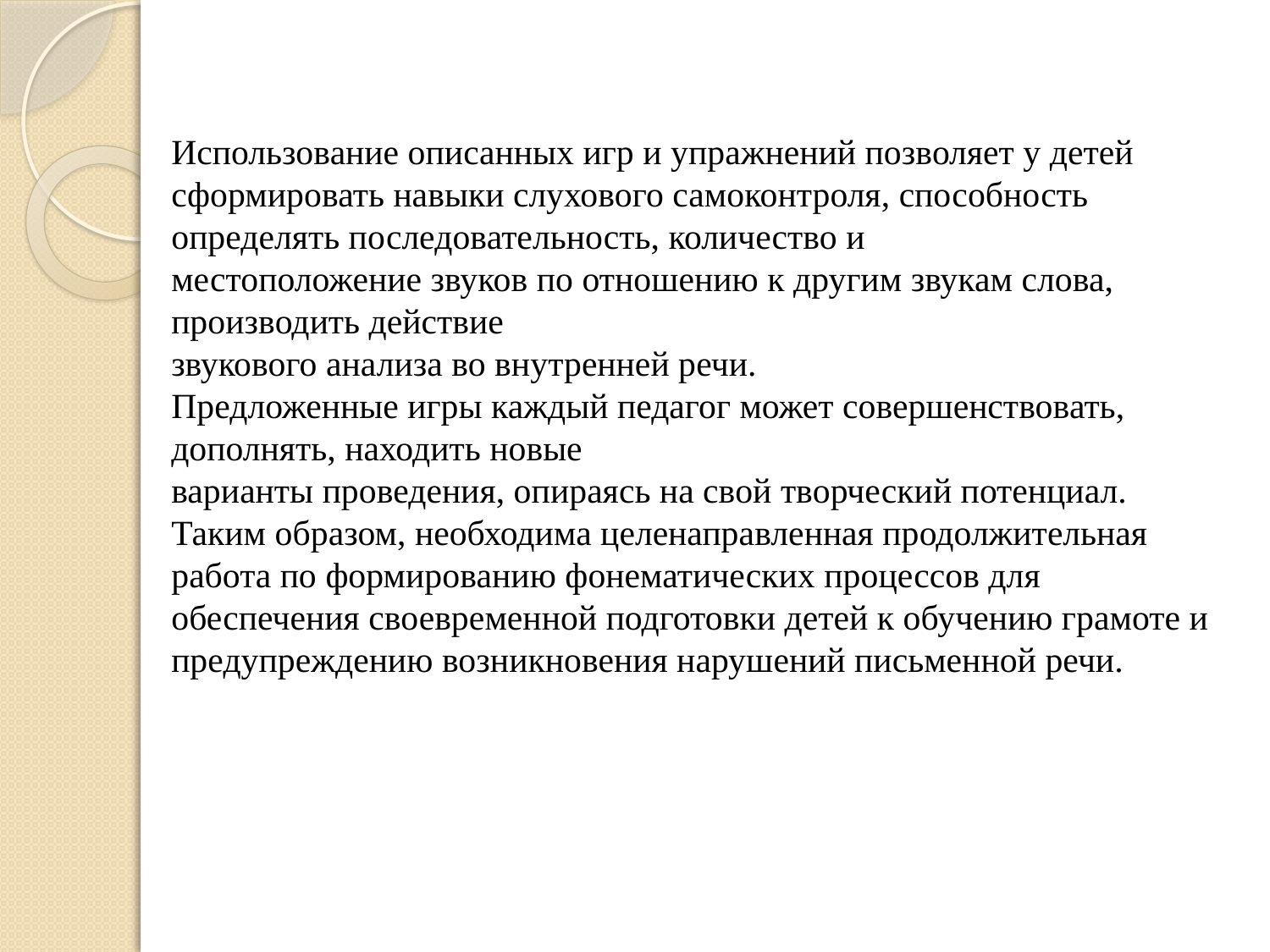

# Использование описанных игр и упражнений позволяет у детей сформировать навыки слухового самоконтроля, способность определять последовательность, количество и местоположение звуков по отношению к другим звукам слова, производить действие звукового анализа во внутренней речи. Предложенные игры каждый педагог может совершенствовать, дополнять, находить новые варианты проведения, опираясь на свой творческий потенциал. Таким образом, необходима целенаправленная продолжительная работа по формированию фонематических процессов для обеспечения своевременной подготовки детей к обучению грамоте и предупреждению возникновения нарушений письменной речи.